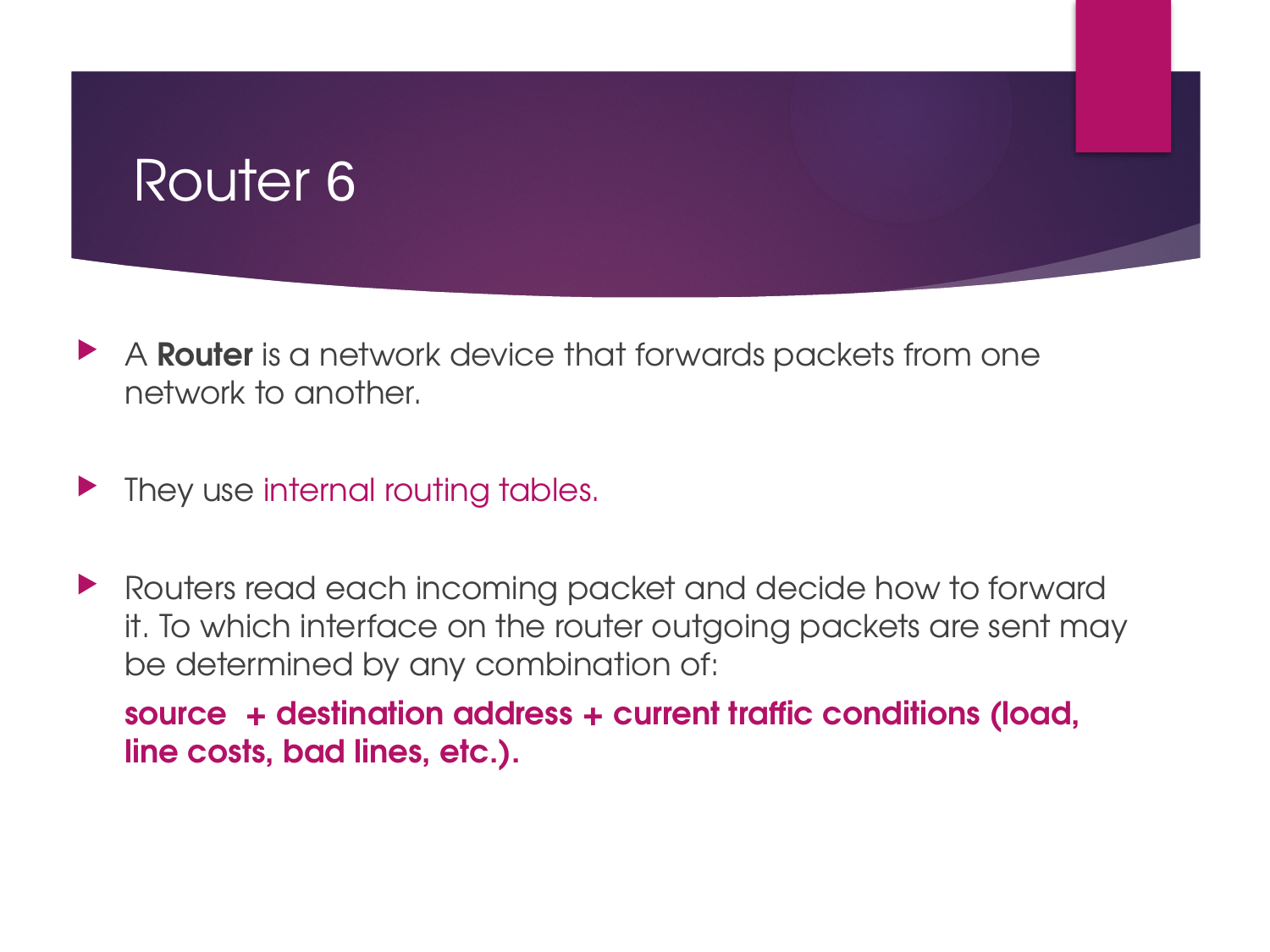

# 6 Router
A Router is a network device that forwards packets from one network to another.

They use internal routing tables.

Routers read each incoming packet and decide how to forward it. To which interface on the router outgoing packets are sent may be determined by any combination of:
	source  + destination address + current traffic conditions (load, line costs, bad lines, etc.).